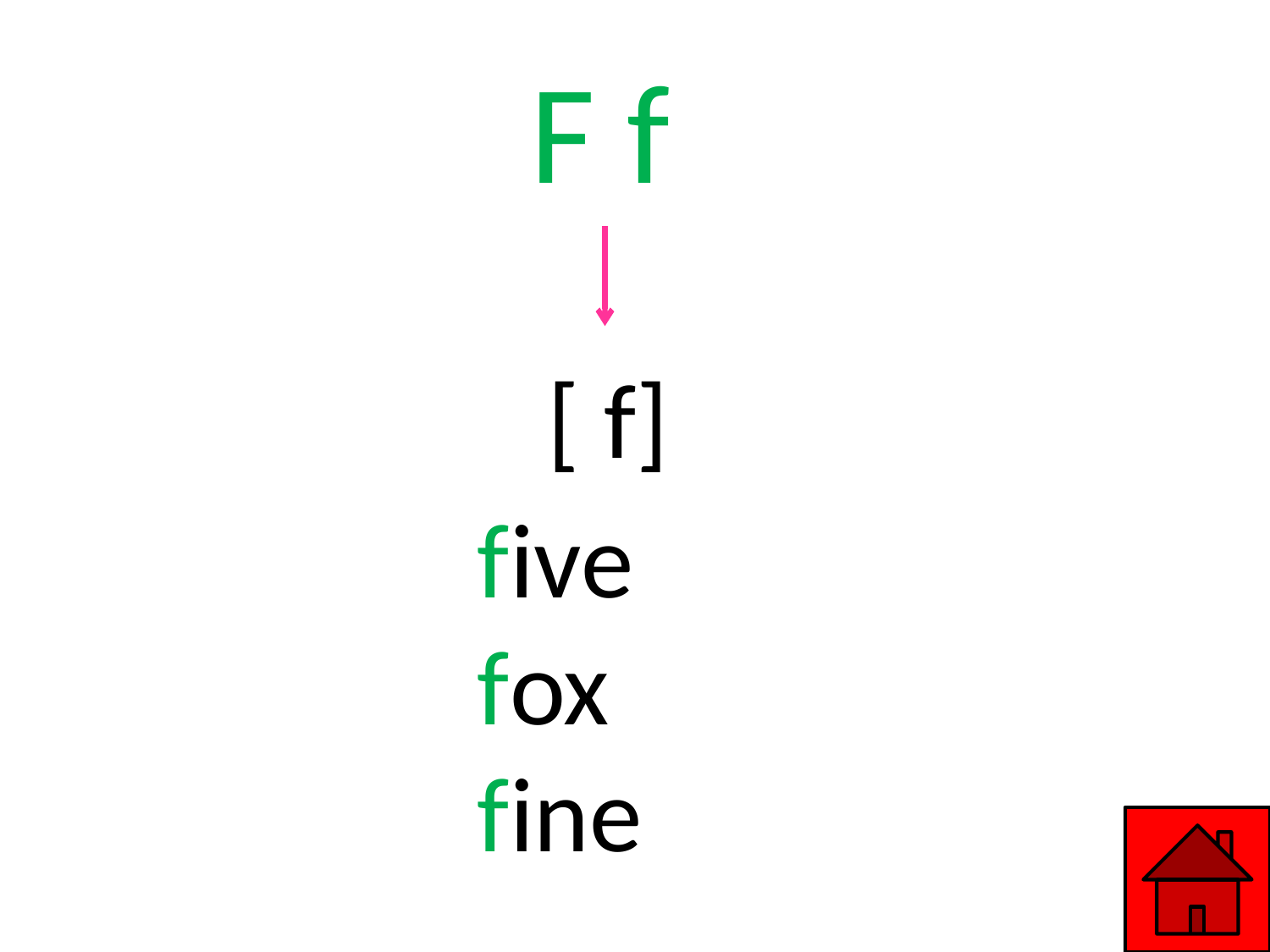

F f
#
[ f]
five
fox
fine